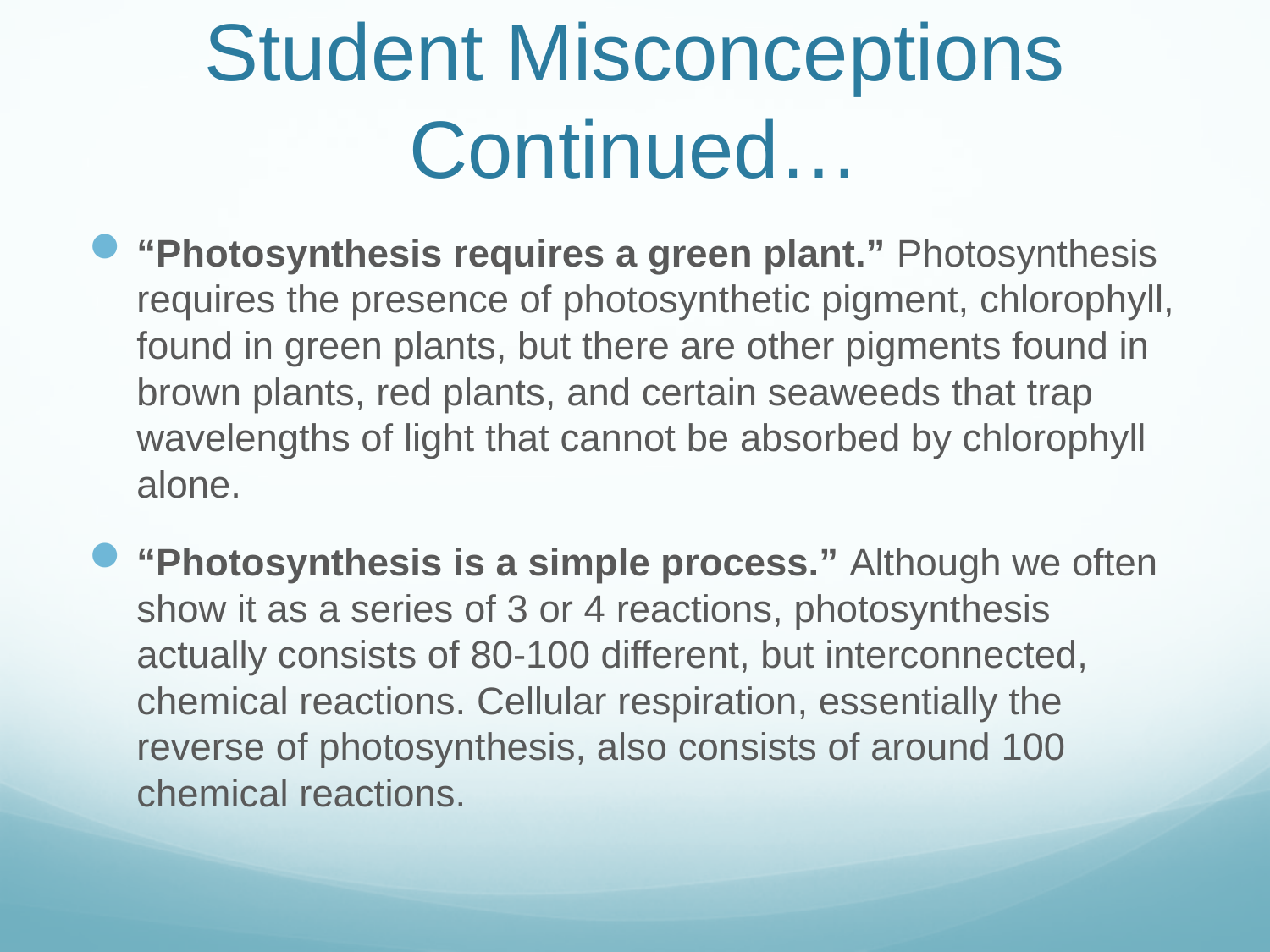

# Student Misconceptions Continued…
“Photosynthesis requires a green plant.” Photosynthesis requires the presence of photosynthetic pigment, chlorophyll, found in green plants, but there are other pigments found in brown plants, red plants, and certain seaweeds that trap wavelengths of light that cannot be absorbed by chlorophyll alone.
“Photosynthesis is a simple process.” Although we often show it as a series of 3 or 4 reactions, photosynthesis actually consists of 80-100 different, but interconnected, chemical reactions. Cellular respiration, essentially the reverse of photosynthesis, also consists of around 100 chemical reactions.